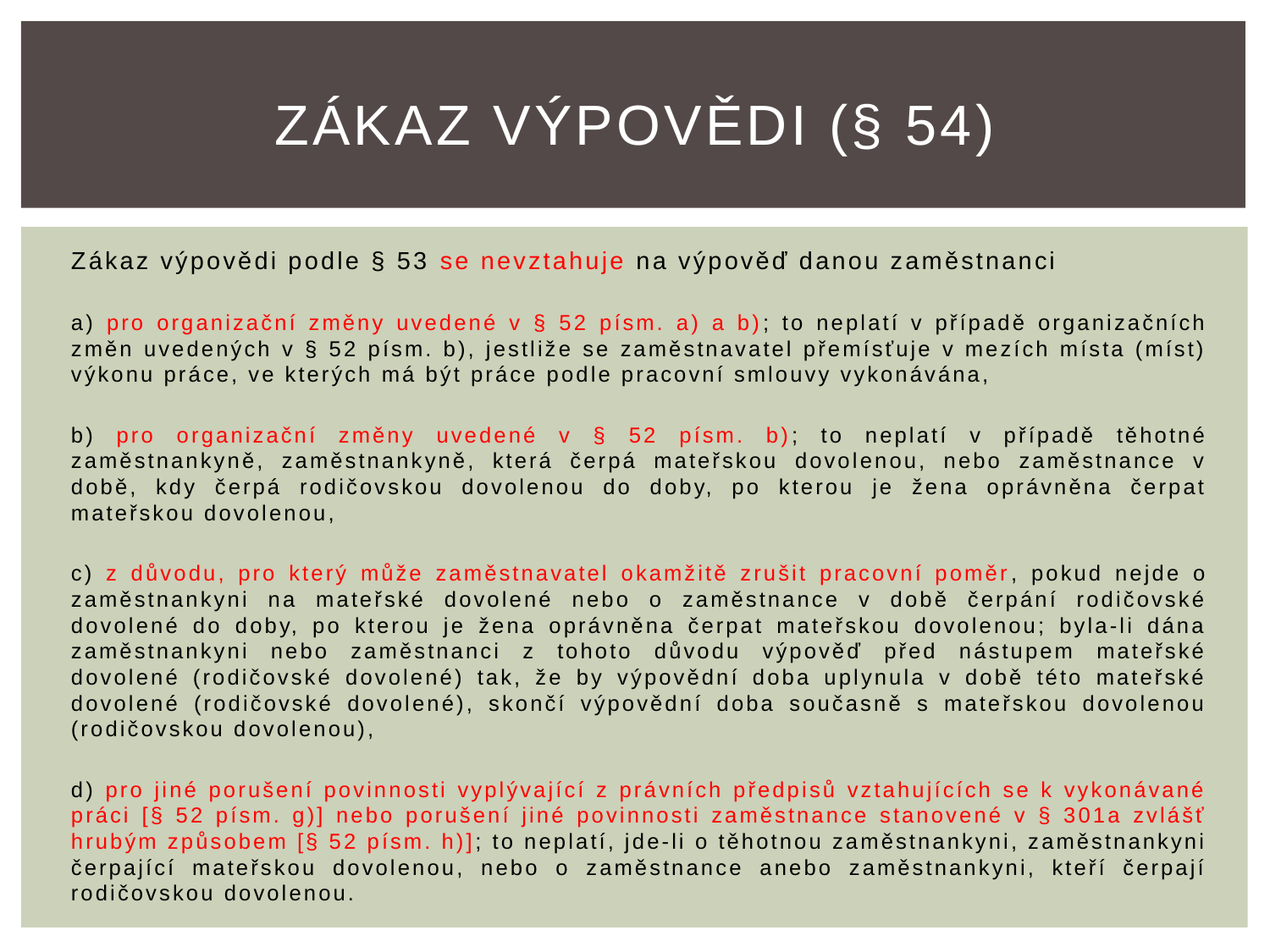

# zákaz výpovědi (§ 54)
Zákaz výpovědi podle § 53 se nevztahuje na výpověď danou zaměstnanci

a) pro organizační změny uvedené v § 52 písm. a) a b); to neplatí v případě organizačních změn uvedených v § 52 písm. b), jestliže se zaměstnavatel přemísťuje v mezích místa (míst) výkonu práce, ve kterých má být práce podle pracovní smlouvy vykonávána,

b) pro organizační změny uvedené v § 52 písm. b); to neplatí v případě těhotné zaměstnankyně, zaměstnankyně, která čerpá mateřskou dovolenou, nebo zaměstnance v době, kdy čerpá rodičovskou dovolenou do doby, po kterou je žena oprávněna čerpat mateřskou dovolenou,

c) z důvodu, pro který může zaměstnavatel okamžitě zrušit pracovní poměr, pokud nejde o zaměstnankyni na mateřské dovolené nebo o zaměstnance v době čerpání rodičovské dovolené do doby, po kterou je žena oprávněna čerpat mateřskou dovolenou; byla-li dána zaměstnankyni nebo zaměstnanci z tohoto důvodu výpověď před nástupem mateřské dovolené (rodičovské dovolené) tak, že by výpovědní doba uplynula v době této mateřské dovolené (rodičovské dovolené), skončí výpovědní doba současně s mateřskou dovolenou (rodičovskou dovolenou),

d) pro jiné porušení povinnosti vyplývající z právních předpisů vztahujících se k vykonávané práci [§ 52 písm. g)] nebo porušení jiné povinnosti zaměstnance stanovené v § 301a zvlášť hrubým způsobem [§ 52 písm. h)]; to neplatí, jde-li o těhotnou zaměstnankyni, zaměstnankyni čerpající mateřskou dovolenou, nebo o zaměstnance anebo zaměstnankyni, kteří čerpají rodičovskou dovolenou.